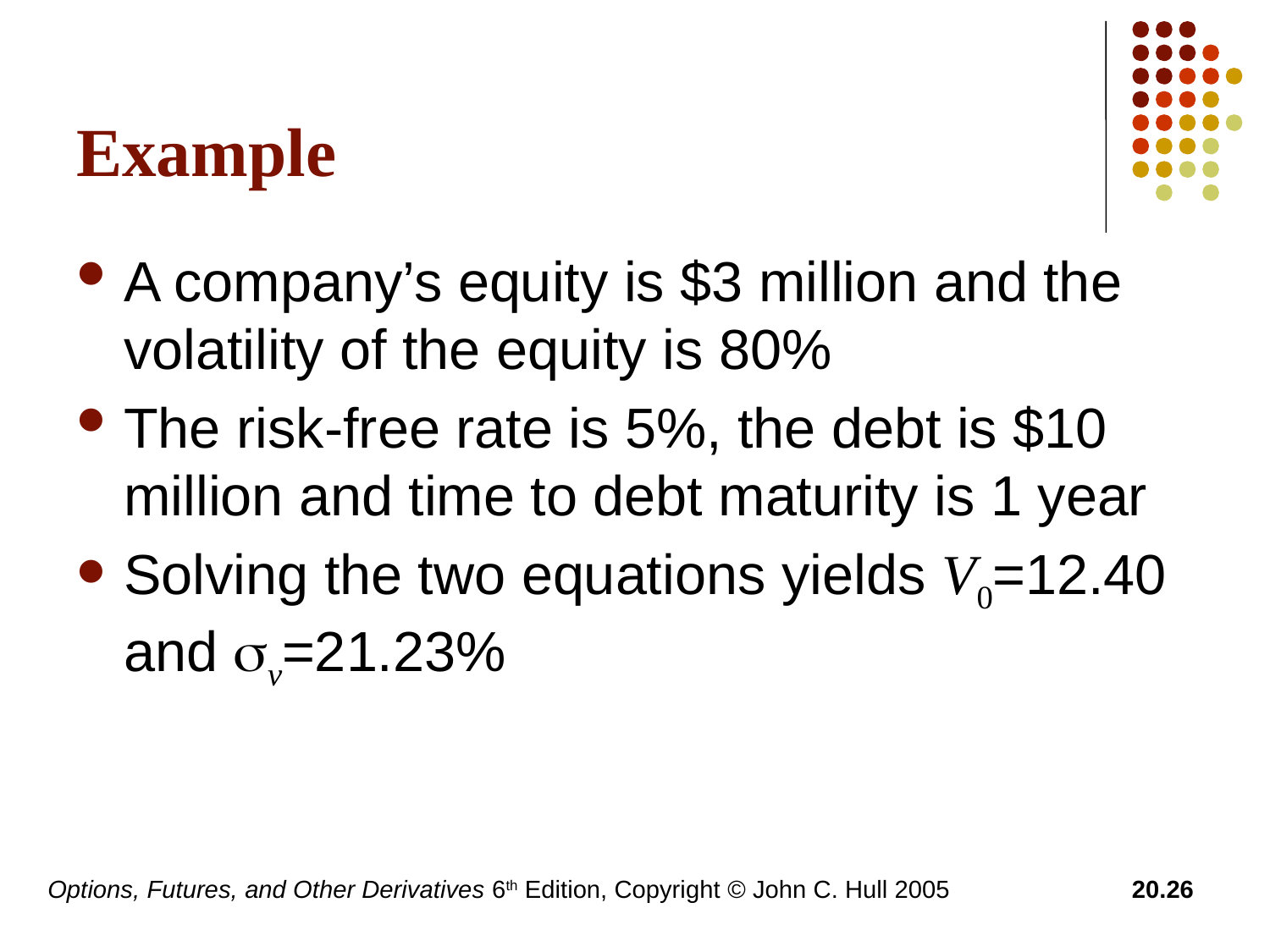

# Example
A company’s equity is $3 million and the volatility of the equity is 80%
The risk-free rate is 5%, the debt is $10 million and time to debt maturity is 1 year
Solving the two equations yields V0=12.40 and σv=21.23%
Options, Futures, and Other Derivatives 6th Edition, Copyright © John C. Hull 2005
20.26